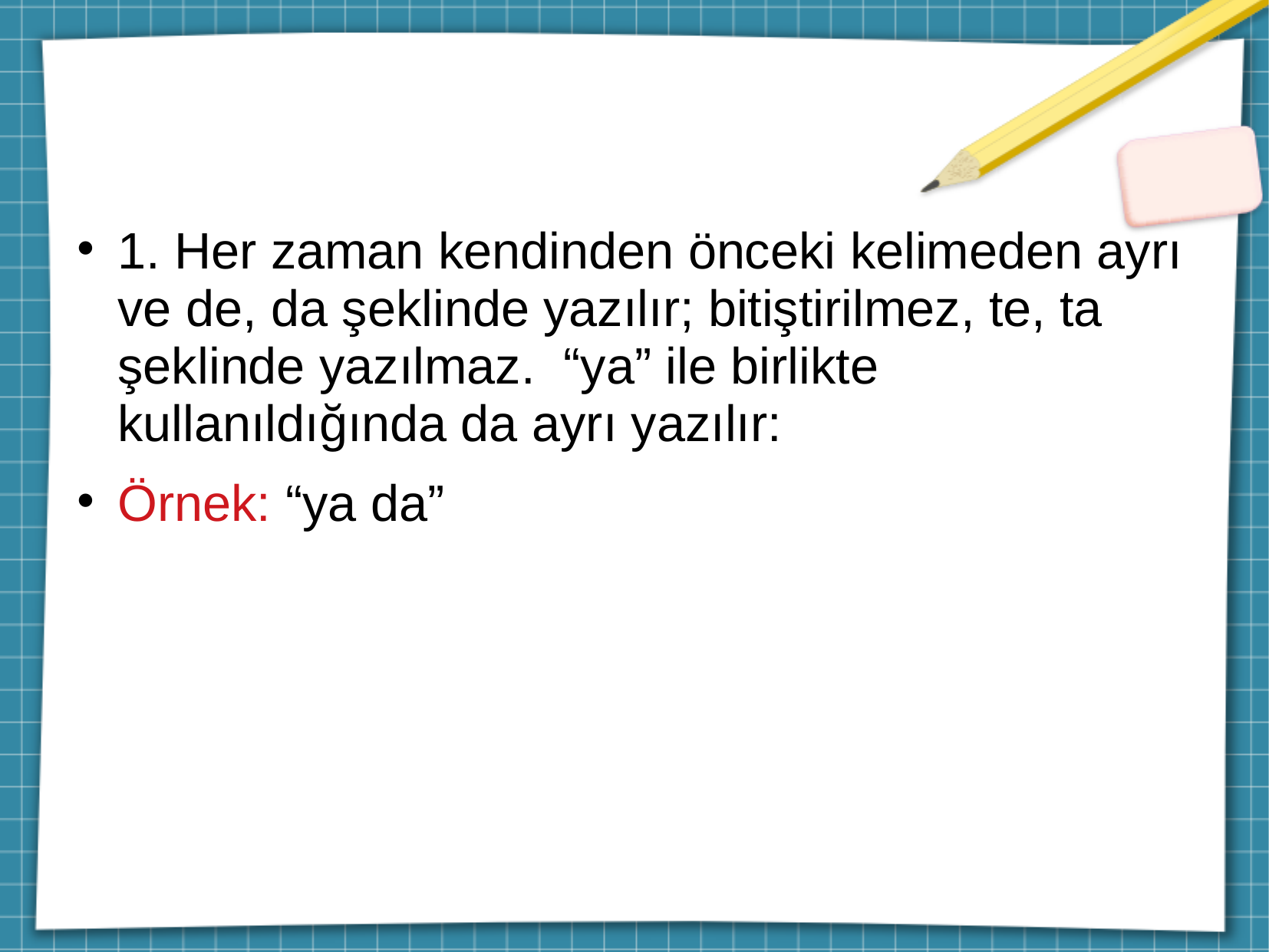

1. Her zaman kendinden önceki kelimeden ayrı ve de, da şeklinde yazılır; bitiştirilmez, te, ta şeklinde yazılmaz.  “ya” ile birlikte kullanıldığında da ayrı yazılır:
Örnek: “ya da”